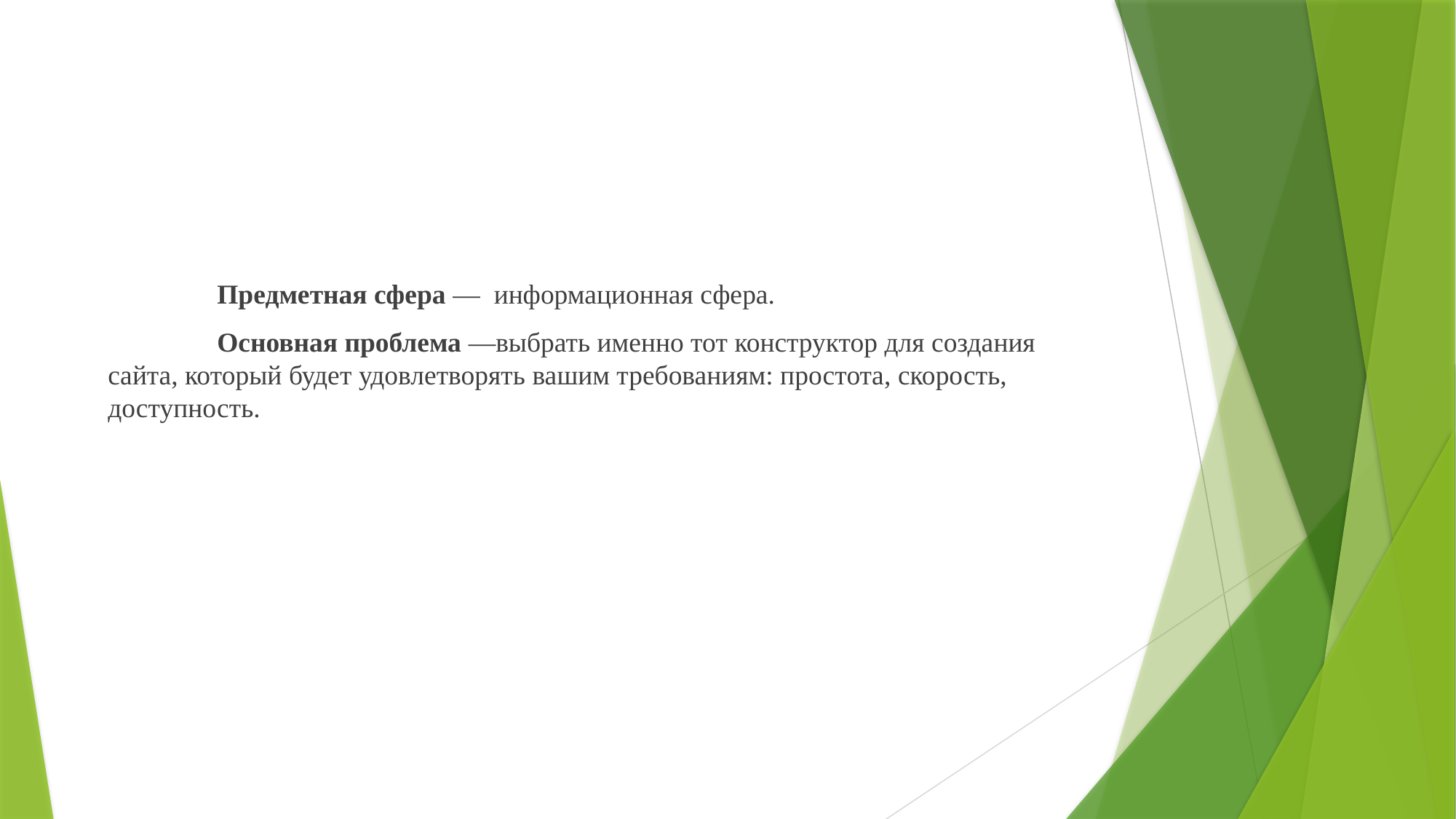

Предметная сфера —  информационная сфера.
	Основная проблема —выбрать именно тот конструктор для создания сайта, который будет удовлетворять вашим требованиям: простота, скорость, доступность.